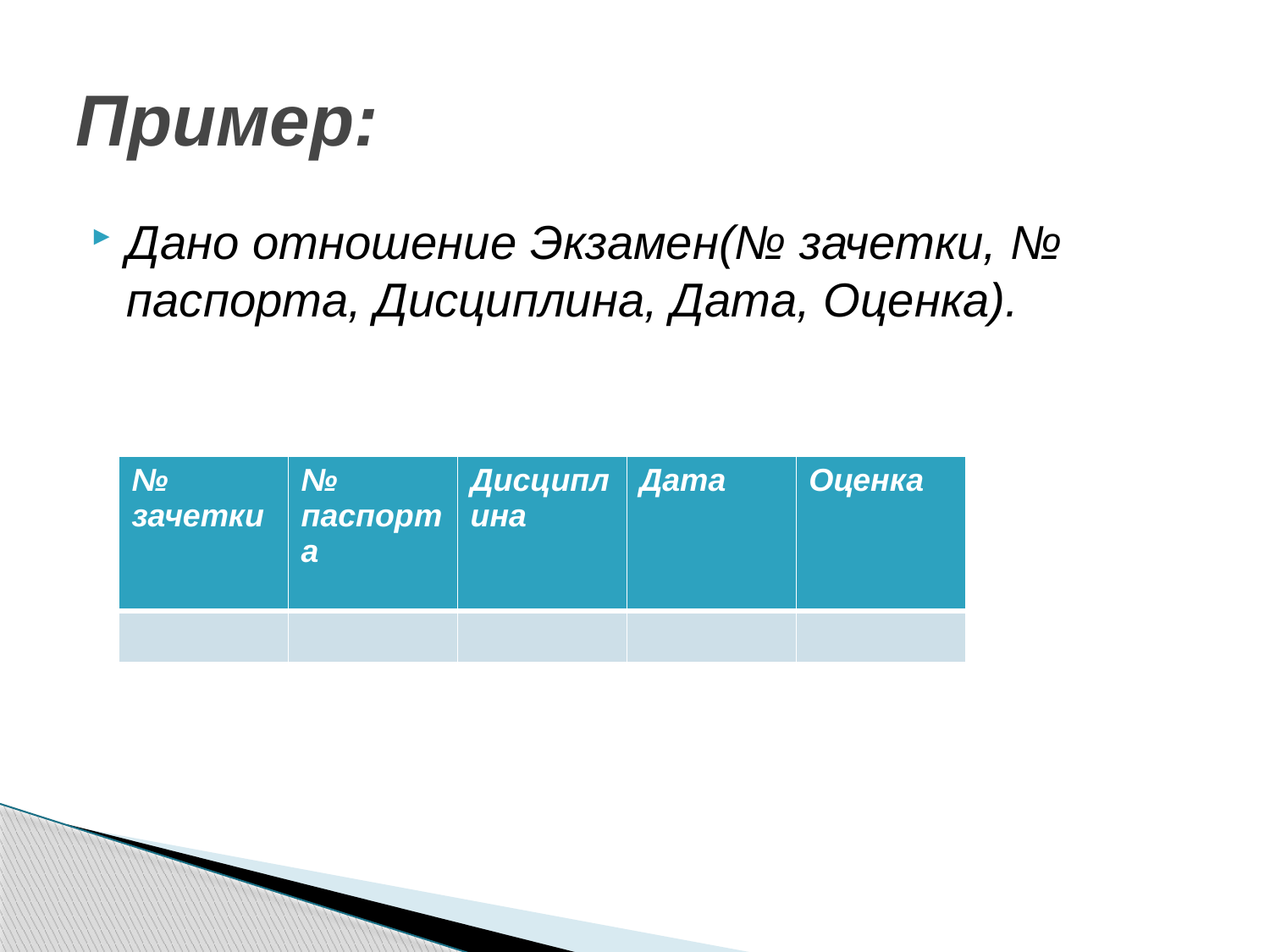

# Пример:
Дано отношение Экзамен(№ зачетки, № паспорта, Дисциплина, Дата, Оценка).

| № зачетки | № паспорта | Дисциплина | Дата | Оценка |
| --- | --- | --- | --- | --- |
|  |  |  |  |  |